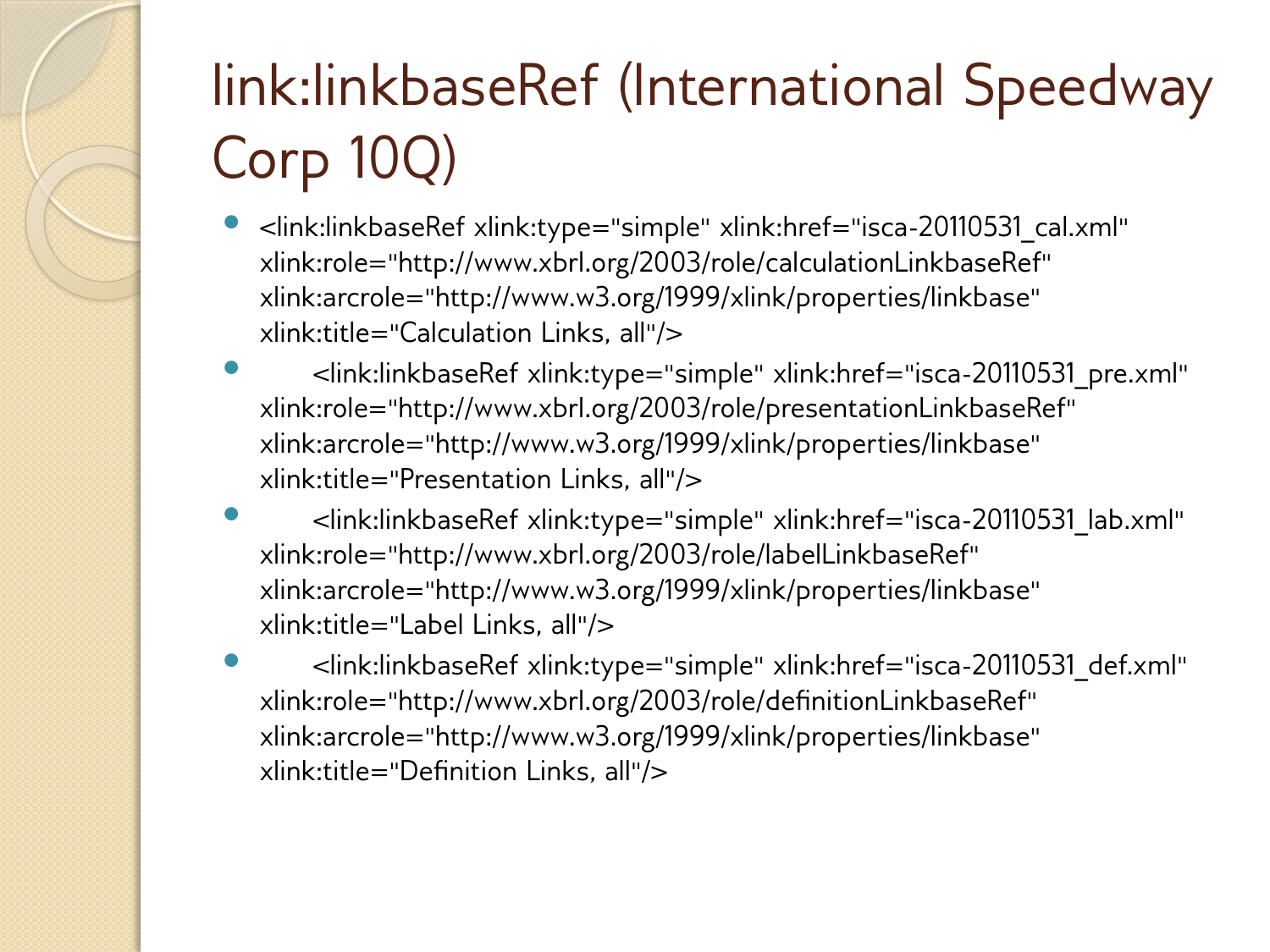

# link:linkbaseRef	(International Speedway Corp 10Q)
<link:linkbaseRef xlink:type="simple" xlink:href="isca-20110531_cal.xml" xlink:role="http://www.xbrl.org/2003/role/calculationLinkbaseRef" xlink:arcrole="http://www.w3.org/1999/xlink/properties/linkbase" xlink:title="Calculation Links, all"/>
      <link:linkbaseRef xlink:type="simple" xlink:href="isca-20110531_pre.xml" xlink:role="http://www.xbrl.org/2003/role/presentationLinkbaseRef" xlink:arcrole="http://www.w3.org/1999/xlink/properties/linkbase" xlink:title="Presentation Links, all"/>
      <link:linkbaseRef xlink:type="simple" xlink:href="isca-20110531_lab.xml" xlink:role="http://www.xbrl.org/2003/role/labelLinkbaseRef" xlink:arcrole="http://www.w3.org/1999/xlink/properties/linkbase" xlink:title="Label Links, all"/>
      <link:linkbaseRef xlink:type="simple" xlink:href="isca-20110531_def.xml" xlink:role="http://www.xbrl.org/2003/role/definitionLinkbaseRef" xlink:arcrole="http://www.w3.org/1999/xlink/properties/linkbase" xlink:title="Definition Links, all"/>